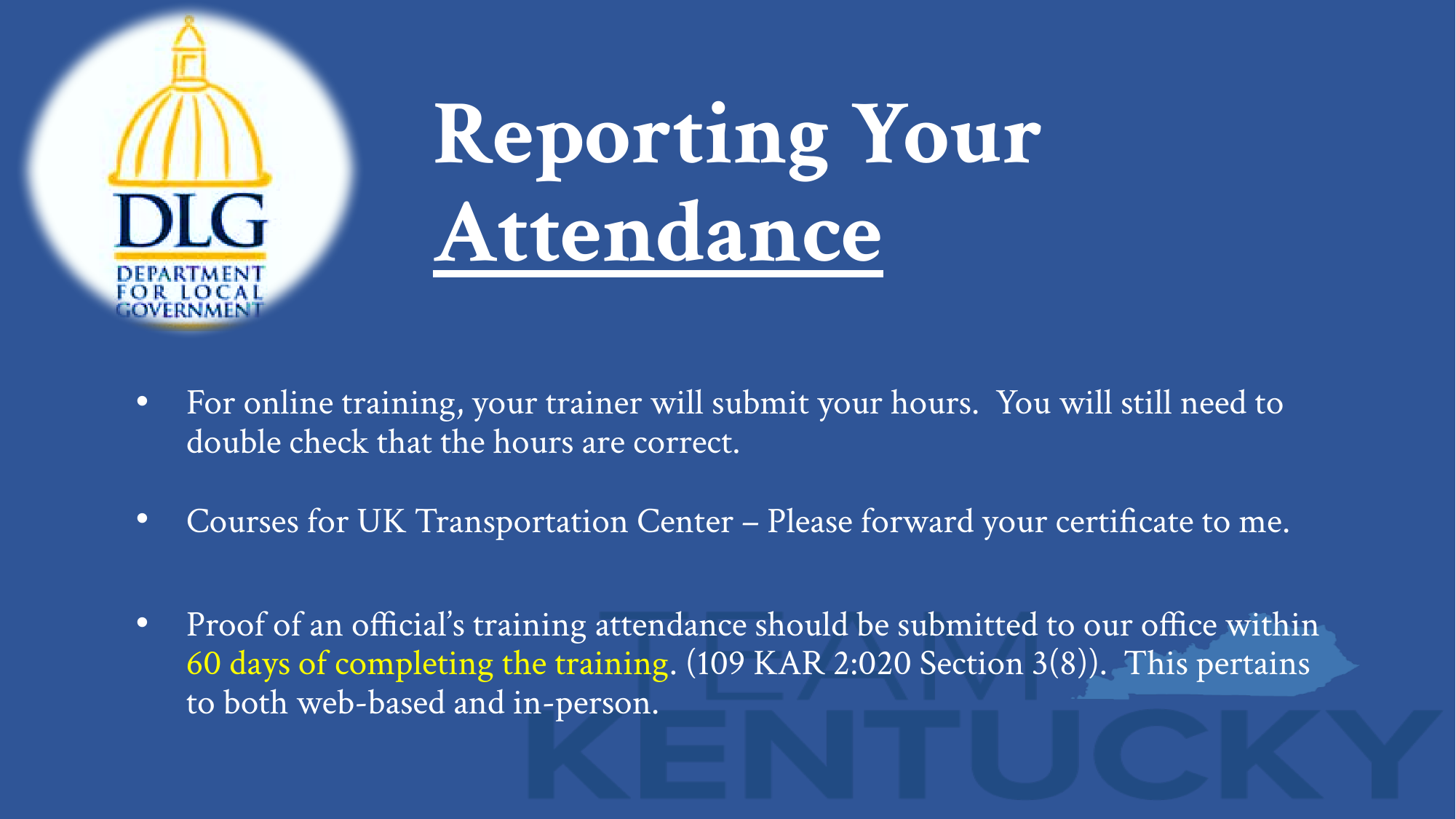

# Reporting Your Attendance

For online training, your trainer will submit your hours.  You will still need to double check that the hours are correct.

Courses for UK Transportation Center – Please forward your certificate to me.

Proof of an official’s training attendance should be submitted to our office within 60 days of completing the training. (109 KAR 2:020 Section 3(8)).  This pertains to both web-based and in-person.